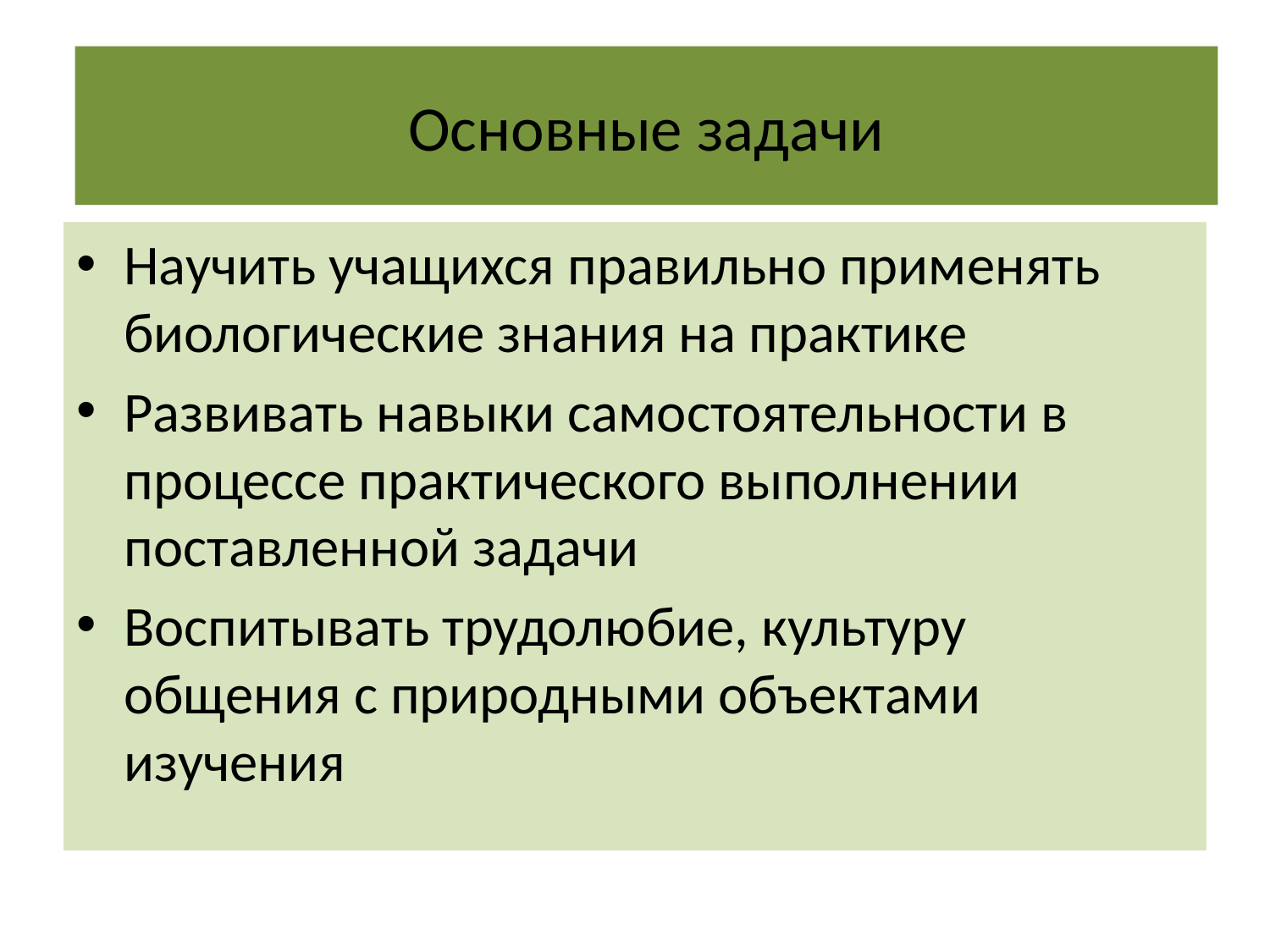

# Основные задачи
Научить учащихся правильно применять биологические знания на практике
Развивать навыки самостоятельности в процессе практического выполнении поставленной задачи
Воспитывать трудолюбие, культуру общения с природными объектами изучения